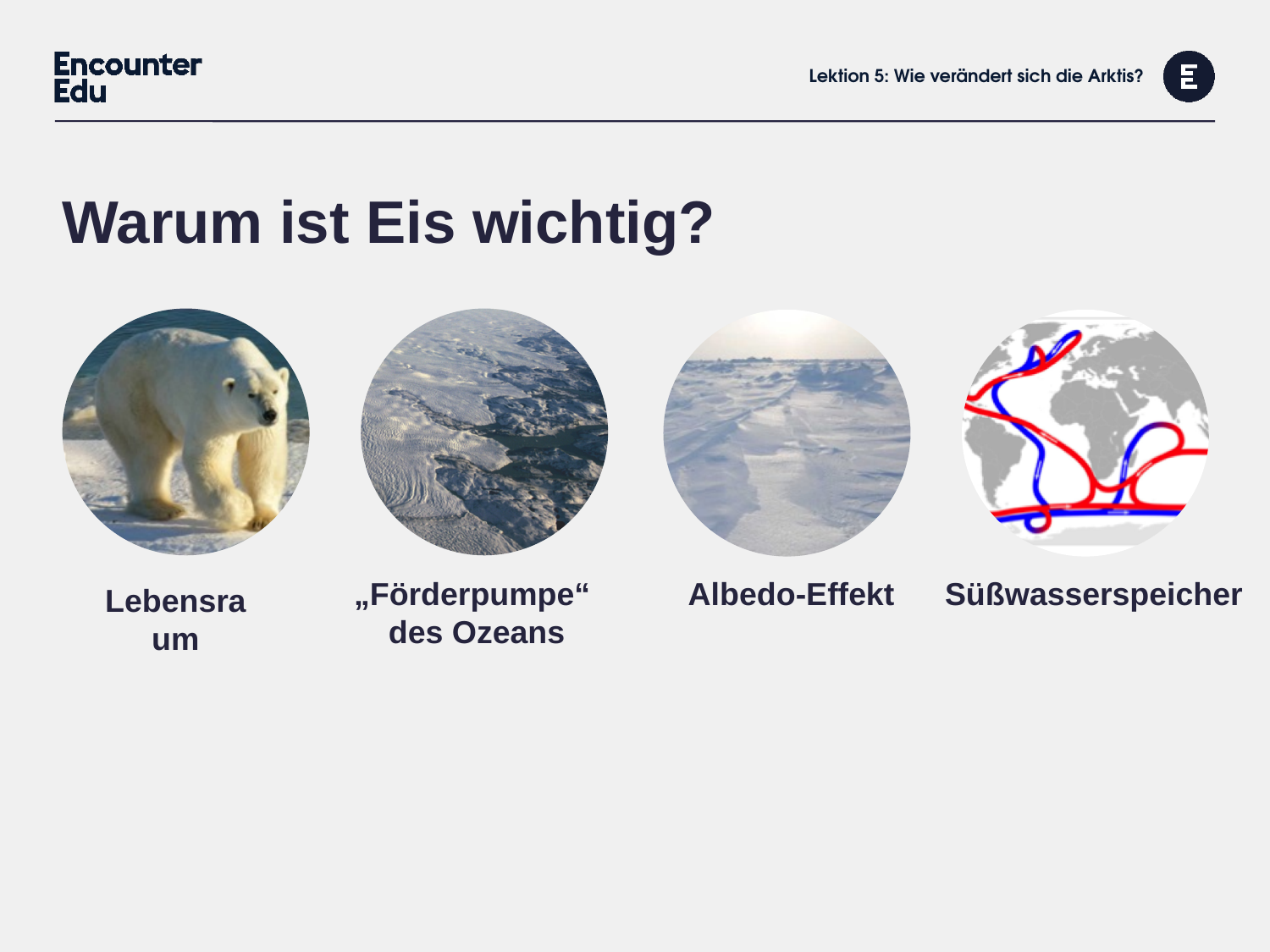

# Lektion 5: Wie verändert sich die Arktis?
Warum ist Eis wichtig?

Albedo-Effekt
Süßwasserspeicher
„Förderpumpe“
des Ozeans
Lebensraum